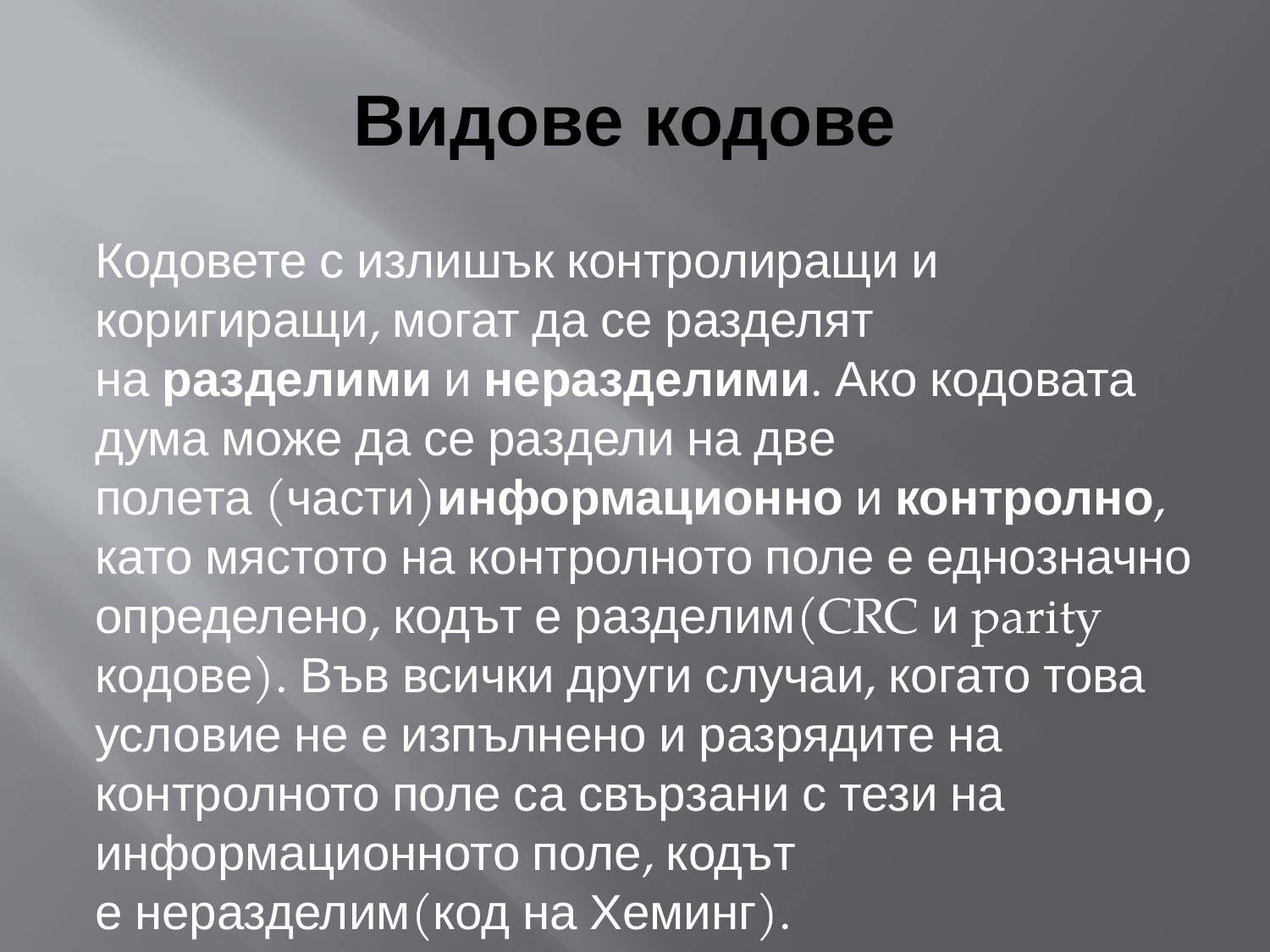

# Видове кодове
Кодовете с излишък контролиращи и коригиращи, могат да се разделят на разделими и неразделими. Ако кодовата дума може да се раздели на две полета (части)информационно и контролно, като мястото на контролното поле е еднозначно определено, кодът е разделим(CRC и parity кодове). Във всички други случаи, когато това условие не е изпълнено и разрядите на контролното поле са свързани с тези на информационното поле, кодът е неразделим(код на Хеминг).